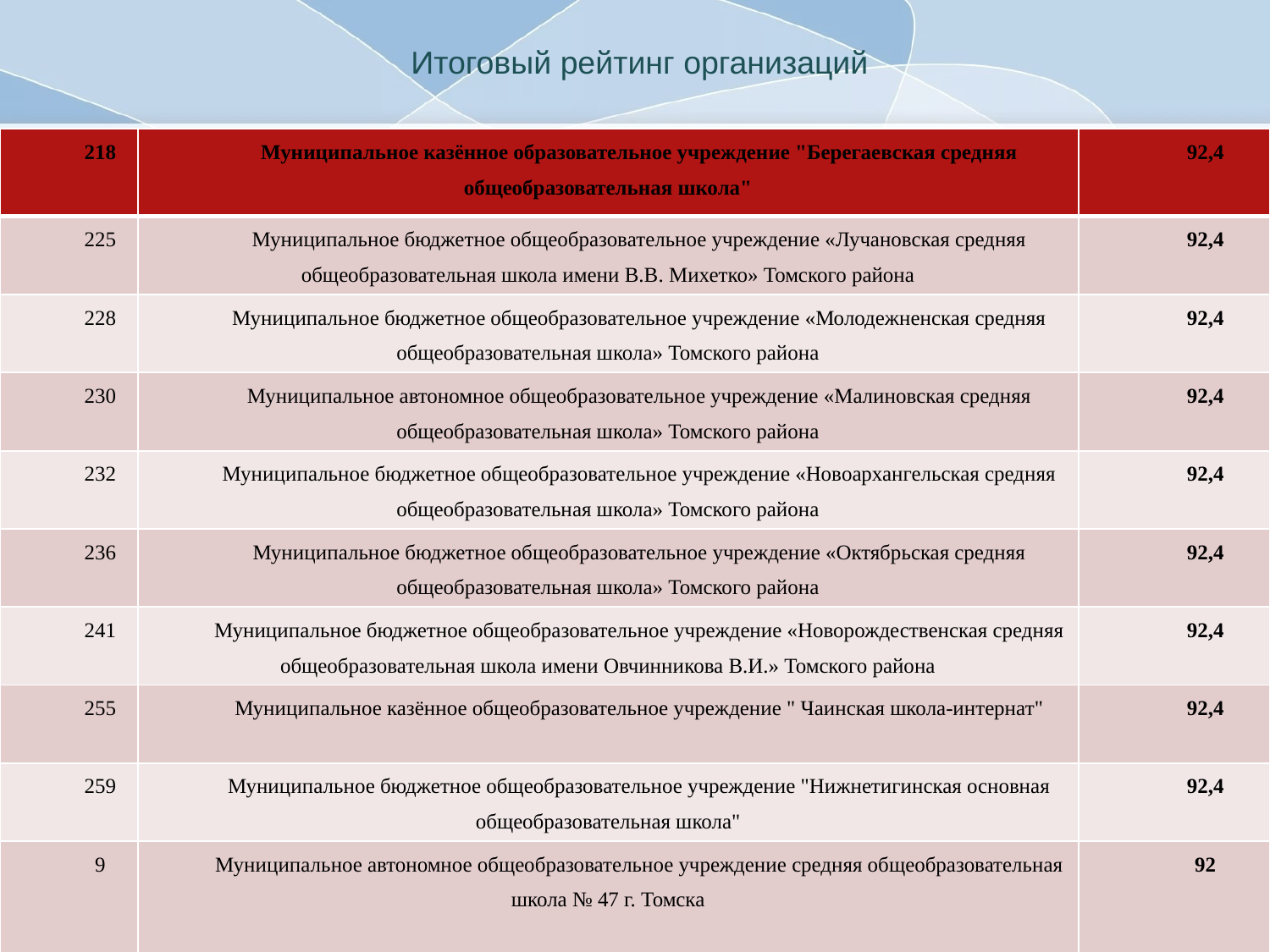

# Итоговый рейтинг организаций
| 218 | Муниципальное казённое образовательное учреждение "Берегаевская средняя общеобразовательная школа" | 92,4 |
| --- | --- | --- |
| 225 | Муниципальное бюджетное общеобразовательное учреждение «Лучановская средняя общеобразовательная школа имени В.В. Михетко» Томского района | 92,4 |
| 228 | Муниципальное бюджетное общеобразовательное учреждение «Молодежненская средняя общеобразовательная школа» Томского района | 92,4 |
| 230 | Муниципальное автономное общеобразовательное учреждение «Малиновская средняя общеобразовательная школа» Томского района | 92,4 |
| 232 | Муниципальное бюджетное общеобразовательное учреждение «Новоархангельская средняя общеобразовательная школа» Томского района | 92,4 |
| 236 | Муниципальное бюджетное общеобразовательное учреждение «Октябрьская средняя общеобразовательная школа» Томского района | 92,4 |
| 241 | Муниципальное бюджетное общеобразовательное учреждение «Новорождественская средняя общеобразовательная школа имени Овчинникова В.И.» Томского района | 92,4 |
| 255 | Муниципальное казённое общеобразовательное учреждение " Чаинская школа-интернат" | 92,4 |
| 259 | Муниципальное бюджетное общеобразовательное учреждение "Нижнетигинская основная общеобразовательная школа" | 92,4 |
| 9 | Муниципальное автономное общеобразовательное учреждение средняя общеобразовательная школа № 47 г. Томска | 92 |